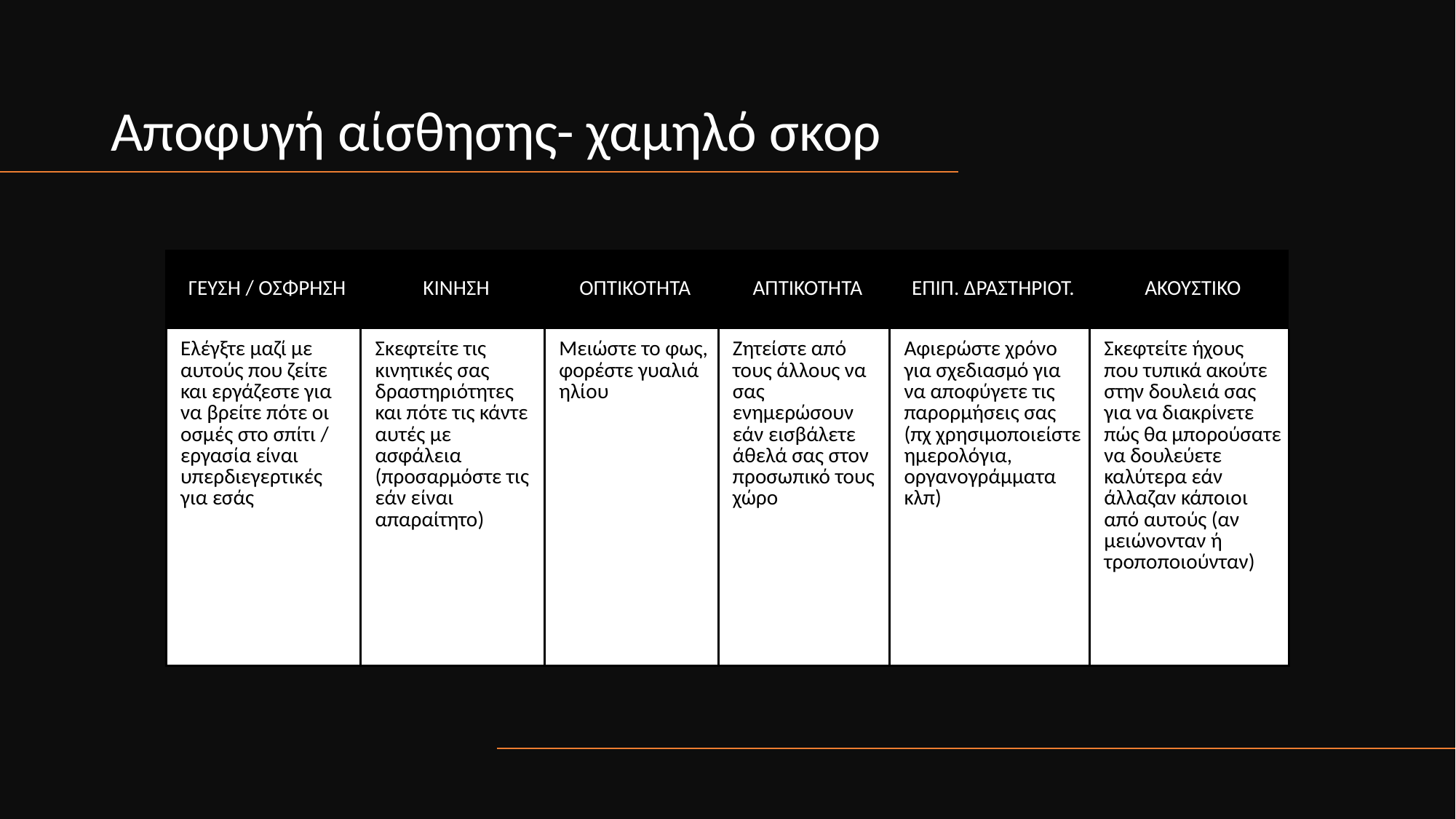

# Αποφυγή αίσθησης- χαμηλό σκορ
| ΓΕΥΣΗ / ΟΣΦΡΗΣΗ | ΚΙΝΗΣΗ | ΟΠΤΙΚΟΤΗΤΑ | ΑΠΤΙΚΟΤΗΤΑ | ΕΠΙΠ. ΔΡΑΣΤΗΡΙΟΤ. | ΑΚΟΥΣΤΙΚΟ |
| --- | --- | --- | --- | --- | --- |
| Ελέγξτε μαζί με αυτούς που ζείτε και εργάζεστε για να βρείτε πότε οι οσμές στο σπίτι / εργασία είναι υπερδιεγερτικές για εσάς | Σκεφτείτε τις κινητικές σας δραστηριότητες και πότε τις κάντε αυτές με ασφάλεια (προσαρμόστε τις εάν είναι απαραίτητο) | Μειώστε το φως, φορέστε γυαλιά ηλίου | Ζητείστε από τους άλλους να σας ενημερώσουν εάν εισβάλετε άθελά σας στον προσωπικό τους χώρο | Αφιερώστε χρόνο για σχεδιασμό για να αποφύγετε τις παρορμήσεις σας (πχ χρησιμοποιείστε ημερολόγια, οργανογράμματα κλπ) | Σκεφτείτε ήχους που τυπικά ακούτε στην δουλειά σας για να διακρίνετε πώς θα μπορούσατε να δουλεύετε καλύτερα εάν άλλαζαν κάποιοι από αυτούς (αν μειώνονταν ή τροποποιούνταν) |